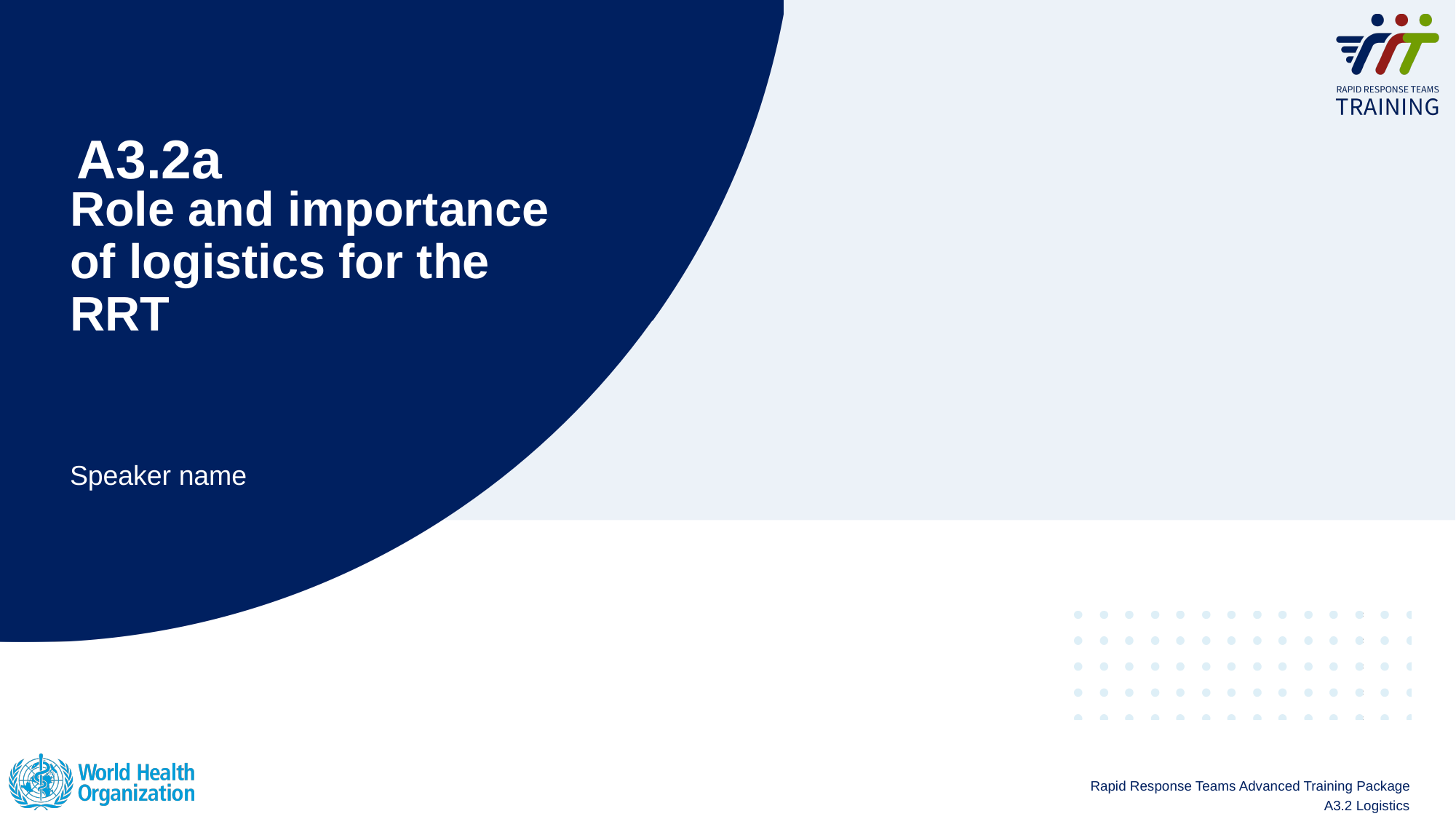

A3.2a
Role and importance of logistics for the RRT
Speaker name
1